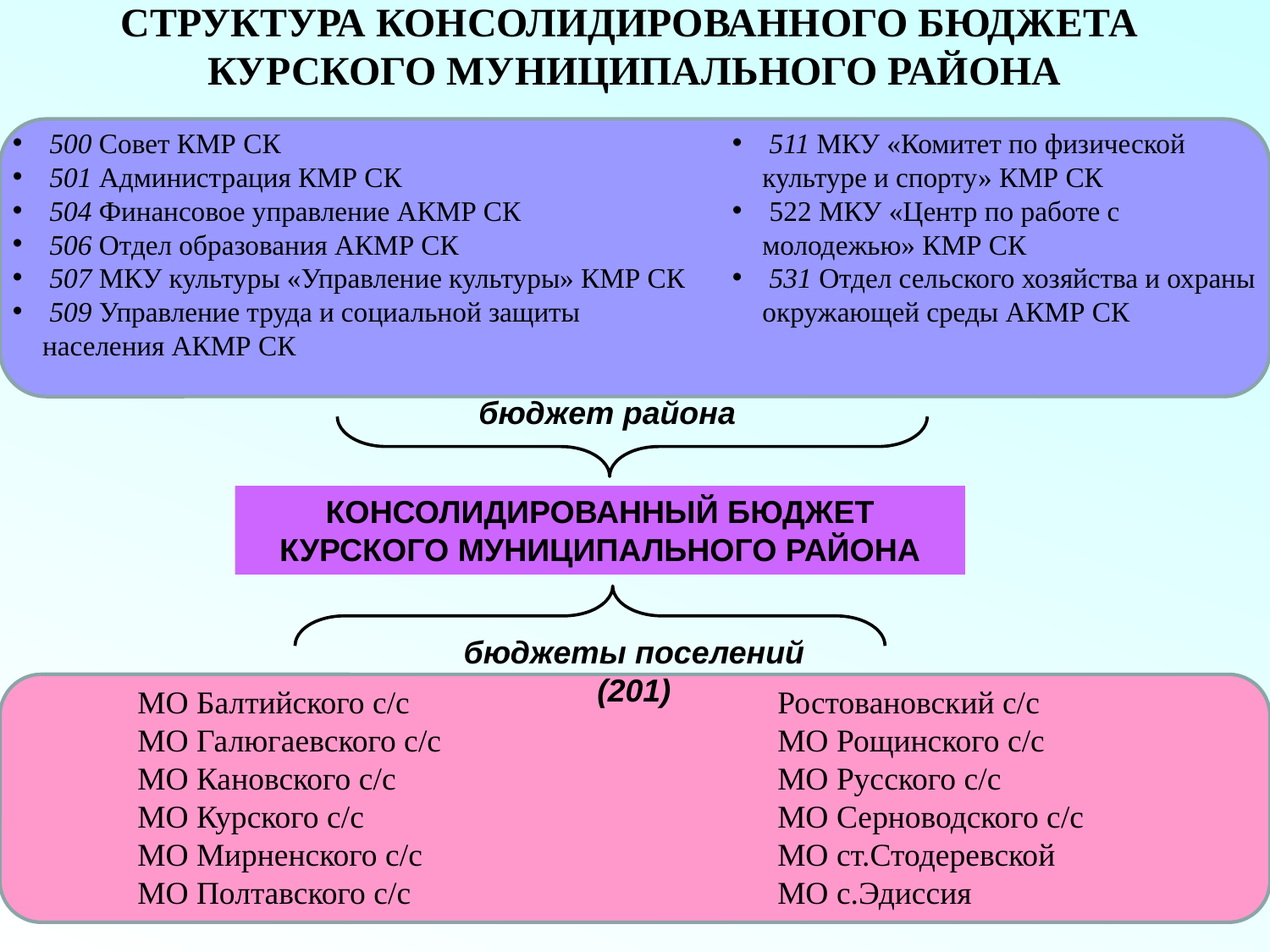

СТРУКТУРА КОНСОЛИДИРОВАННОГО БЮДЖЕТА
КУРСКОГО МУНИЦИПАЛЬНОГО РАЙОНА

 500 Совет КМР СК
 501 Администрация КМР СК
 504 Финансовое управление АКМР СК
 506 Отдел образования АКМР СК
 507 МКУ культуры «Управление культуры» КМР СК
 509 Управление труда и социальной защиты населения АКМР СК
 511 МКУ «Комитет по физической культуре и спорту» КМР СК
 522 МКУ «Центр по работе с молодежью» КМР СК
 531 Отдел сельского хозяйства и охраны окружающей среды АКМР СК

бюджет района
КОНСОЛИДИРОВАННЫЙ БЮДЖЕТ КУРСКОГО МУНИЦИПАЛЬНОГО РАЙОНА
бюджеты поселений (201)

МО Балтийского с/с
МО Галюгаевского с/с
МО Кановского с/с
МО Курского с/с
МО Мирненского с/с
МО Полтавского с/с
Ростовановский с/с
МО Рощинского с/с
МО Русского с/с
МО Серноводского с/с
МО ст.Стодеревской
МО с.Эдиссия